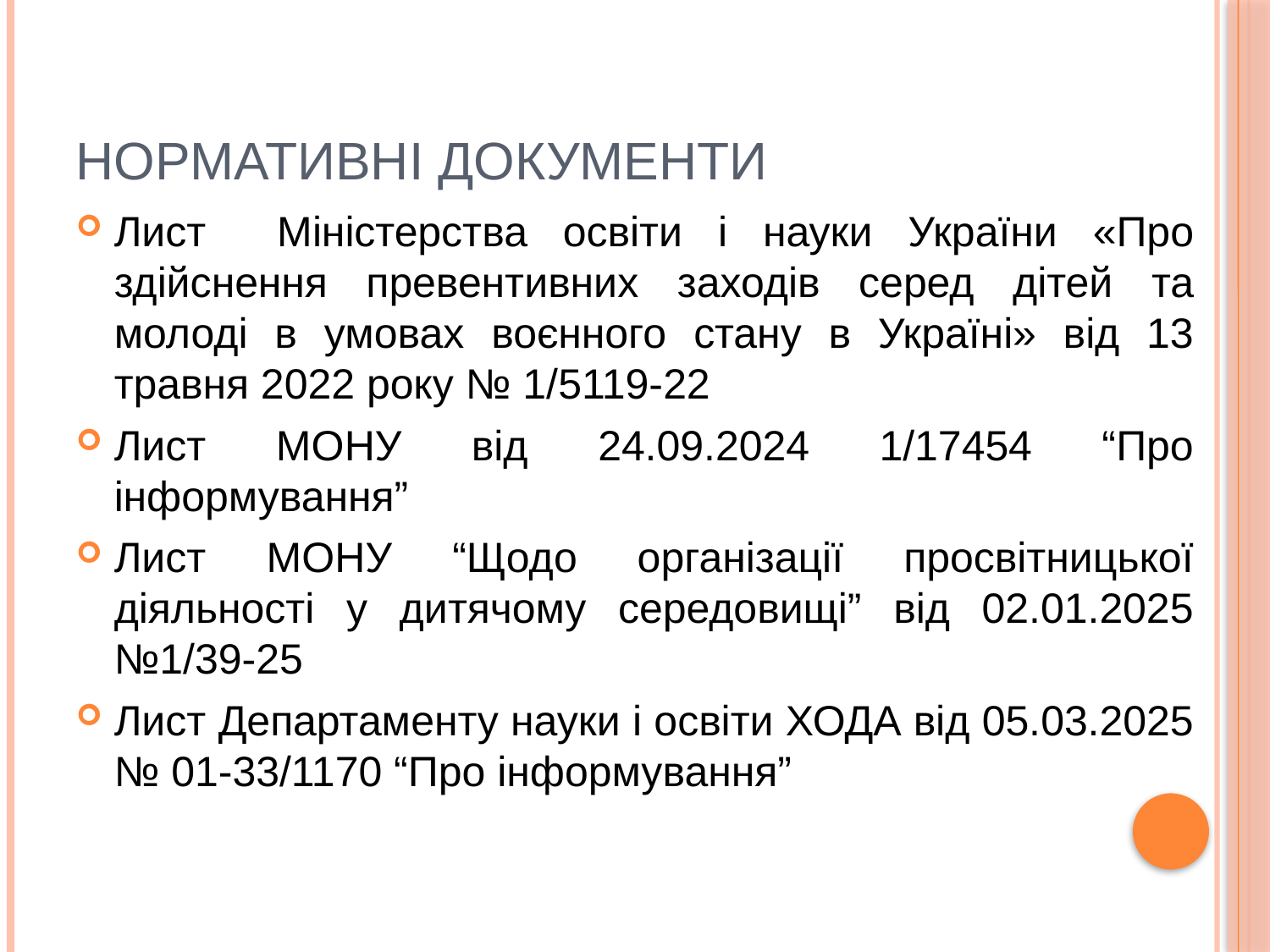

# Нормативні документи
Лист  Міністерства освіти і науки України «Про здійснення превентивних заходів серед дітей та молоді в умовах воєнного стану в Україні» від 13 травня 2022 року № 1/5119-22
Лист МОНУ від 24.09.2024 1/17454 “Про інформування”
Лист МОНУ “Щодо організації просвітницької діяльності у дитячому середовищі” від 02.01.2025 №1/39-25
Лист Департаменту науки і освіти ХОДА від 05.03.2025 № 01-33/1170 “Про інформування”